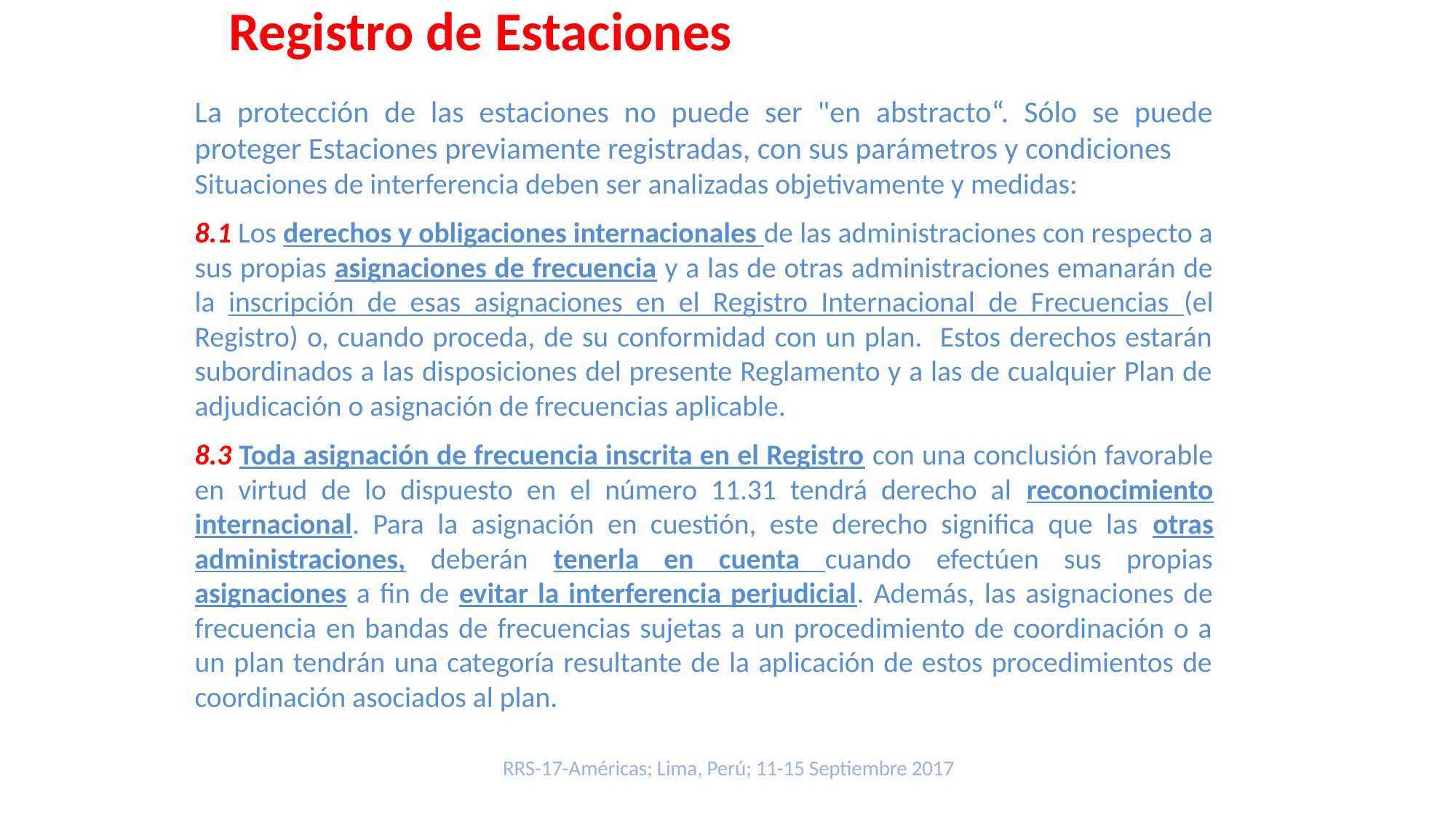

Registro de Estaciones
La protección de las estaciones no puede ser "en abstracto“. Sólo se puede proteger Estaciones previamente registradas, con sus parámetros y condiciones
Situaciones de interferencia deben ser analizadas objetivamente y medidas:

8.1 Los derechos y obligaciones internacionales de las administraciones con respecto a sus propias asignaciones de frecuencia y a las de otras administraciones emanarán de la inscripción de esas asignaciones en el Registro Internacional de Frecuencias (el Registro) o, cuando proceda, de su conformidad con un plan.  Estos derechos estarán subordinados a las disposiciones del presente Reglamento y a las de cualquier Plan de adjudicación o asignación de frecuencias aplicable.

8.3 Toda asignación de frecuencia inscrita en el Registro con una conclusión favorable en virtud de lo dispuesto en el número 11.31 tendrá derecho al reconocimiento internacional. Para la asignación en cuestión, este derecho significa que las otras administraciones, deberán tenerla en cuenta cuando efectúen sus propias asignaciones a fin de evitar la interferencia perjudicial. Además, las asignaciones de frecuencia en bandas de frecuencias sujetas a un procedimiento de coordinación o a un plan tendrán una categoría resultante de la aplicación de estos procedimientos de coordinación asociados al plan.

RRS-17-Américas; Lima, Perú; 11-15 Septiembre 2017